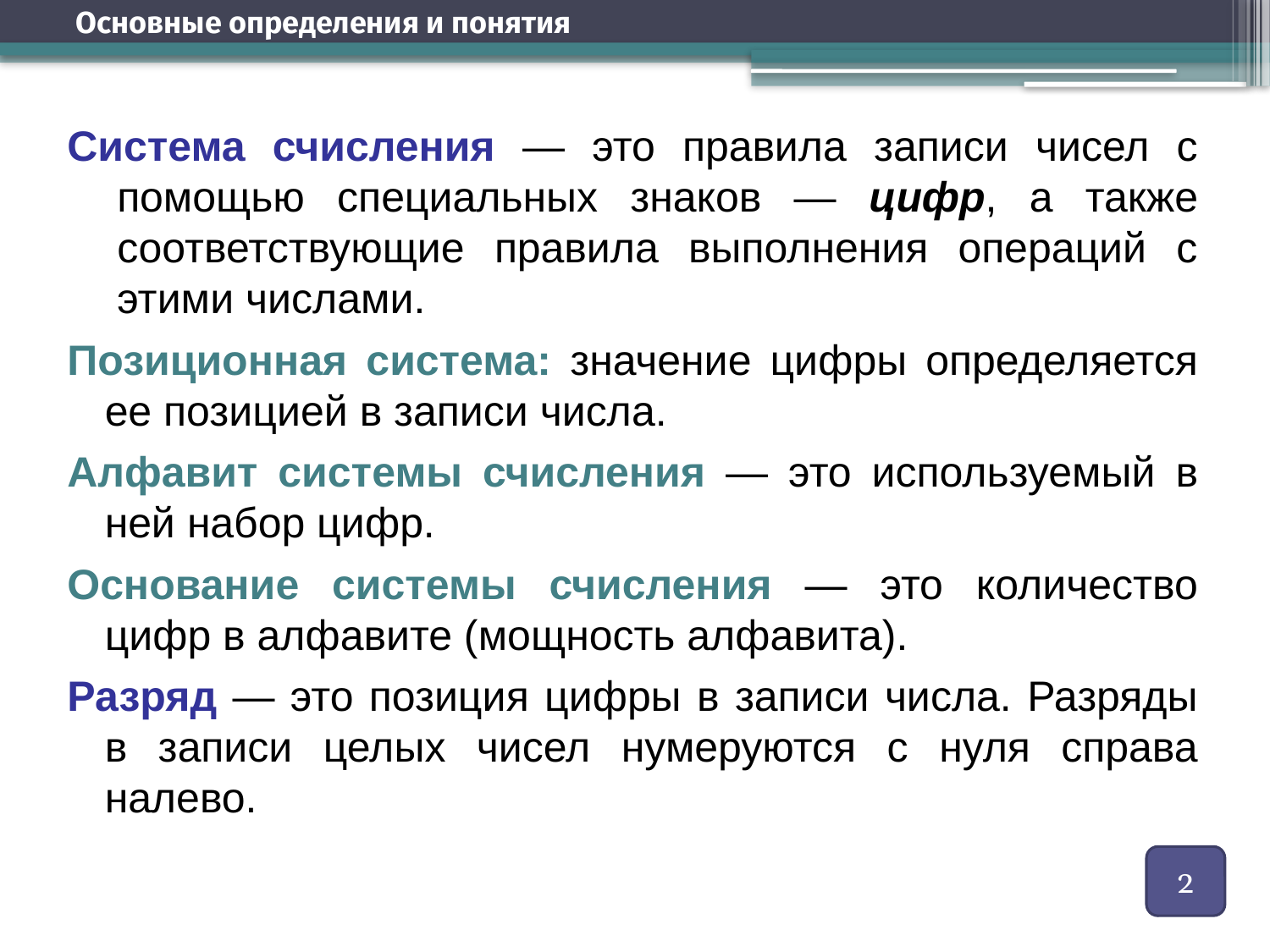

# Основные определения и понятия
Система счисления — это правила записи чисел с помощью специальных знаков — цифр, а также соответствующие правила выполнения операций с этими числами.
Позиционная система: значение цифры определяется ее позицией в записи числа.
Алфавит системы счисления — это используемый в ней набор цифр.
Основание системы счисления — это количество цифр в алфавите (мощность алфавита).
Разряд — это позиция цифры в записи числа. Разряды в записи целых чисел нумеруются с нуля справа налево.
2